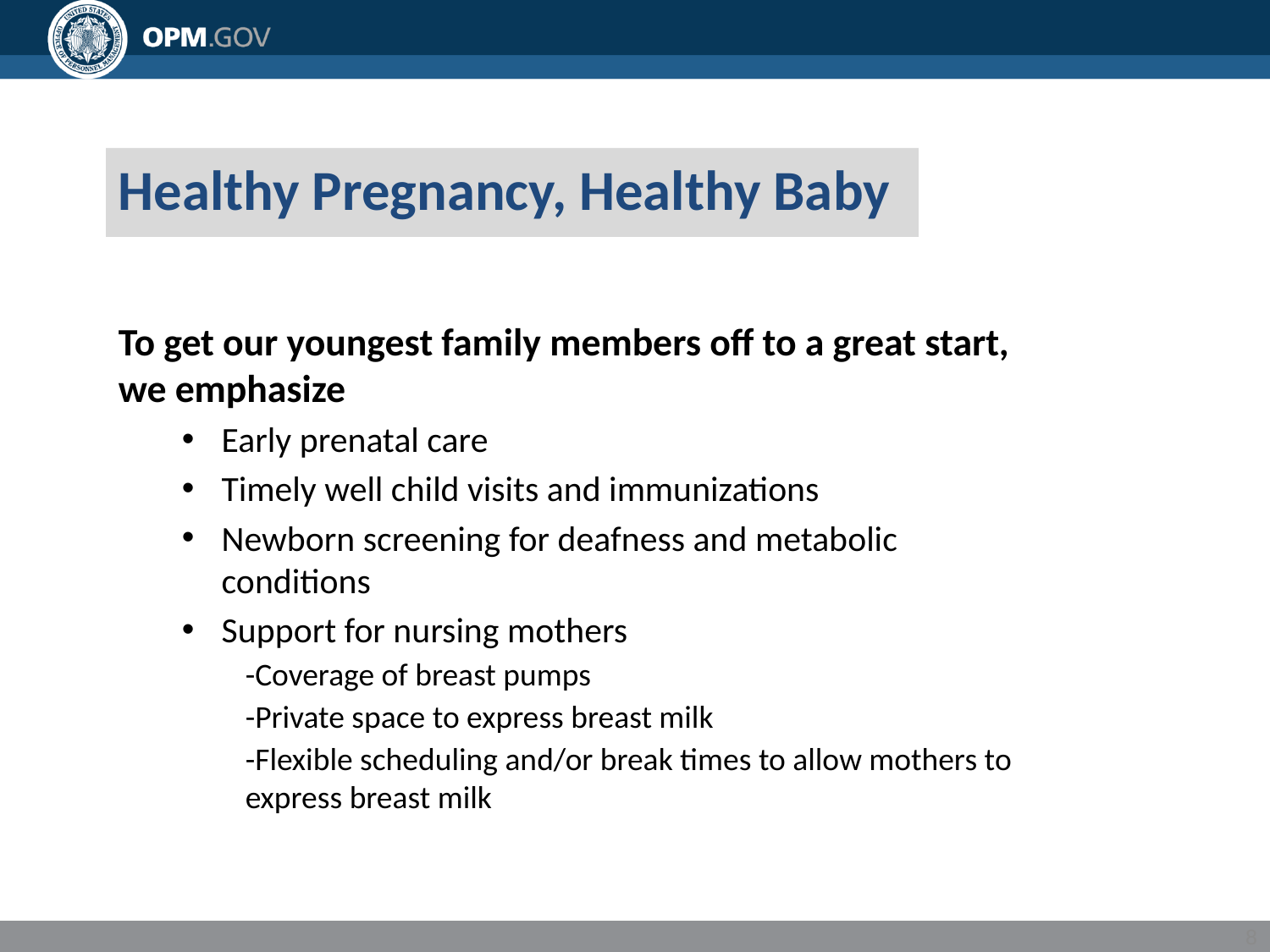

# Healthy Pregnancy, Healthy Baby
To get our youngest family members off to a great start, we emphasize
Early prenatal care
Timely well child visits and immunizations
Newborn screening for deafness and metabolic conditions
Support for nursing mothers
-Coverage of breast pumps
-Private space to express breast milk
-Flexible scheduling and/or break times to allow mothers to express breast milk

8